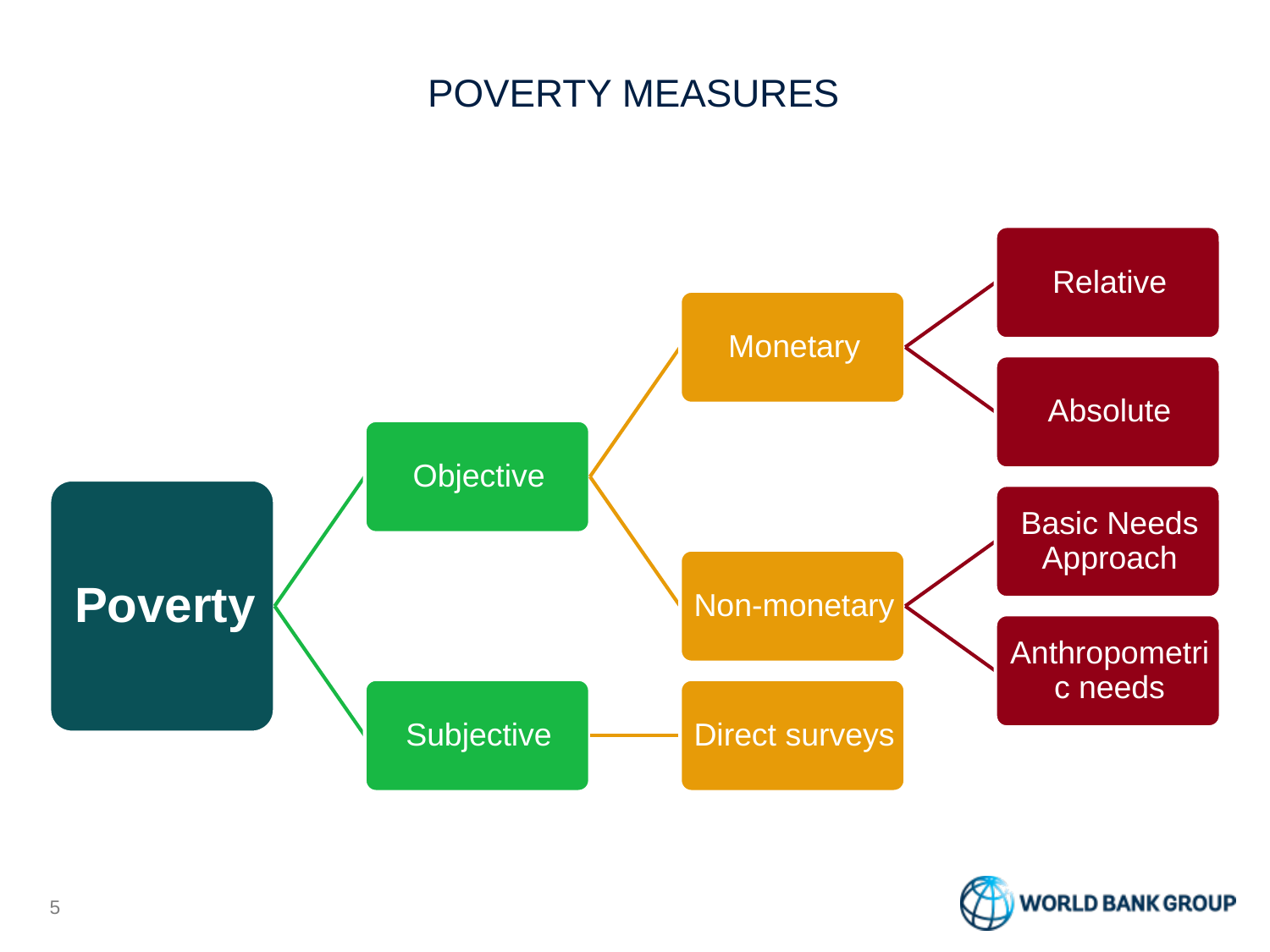

# POVERTY MEASURES
Poverty

Objective

Monetary

Relative

Absolute

Non-monetary

Basic Needs Approach

Anthropometric needs

Subjective

Direct surveys
5